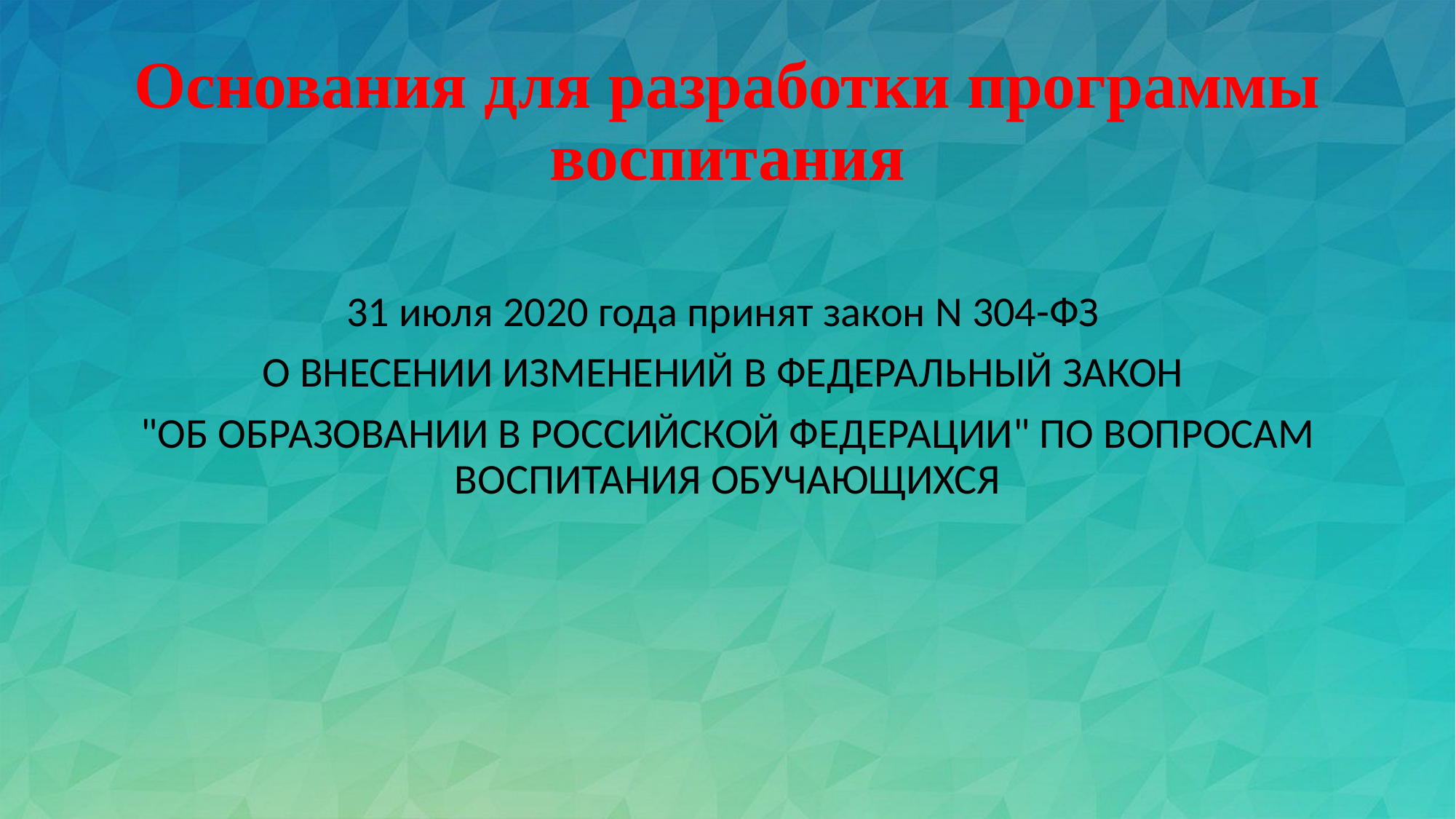

# Основания для разработки программы воспитания

31 июля 2020 года принят закон N 304-ФЗ
О ВНЕСЕНИИ ИЗМЕНЕНИЙ В ФЕДЕРАЛЬНЫЙ ЗАКОН
"ОБ ОБРАЗОВАНИИ В РОССИЙСКОЙ ФЕДЕРАЦИИ" ПО ВОПРОСАМ ВОСПИТАНИЯ ОБУЧАЮЩИХСЯ